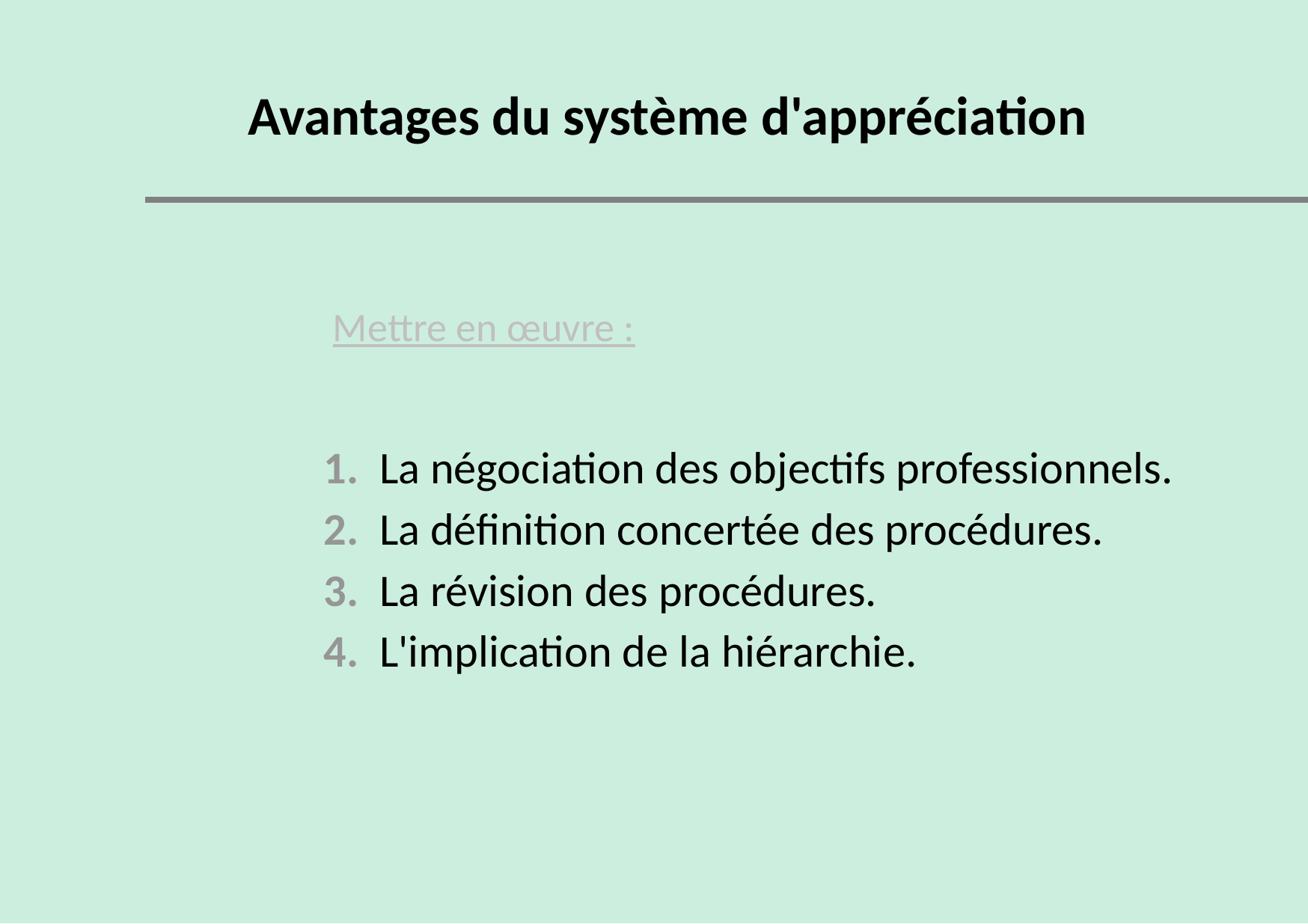

Avantages du système d'appréciation

Mettre en œuvre :
1.  La négociation des objectifs professionnels.
2.  La définition concertée des procédures.
3.  La révision des procédures.
4.  L'implication de la hiérarchie.